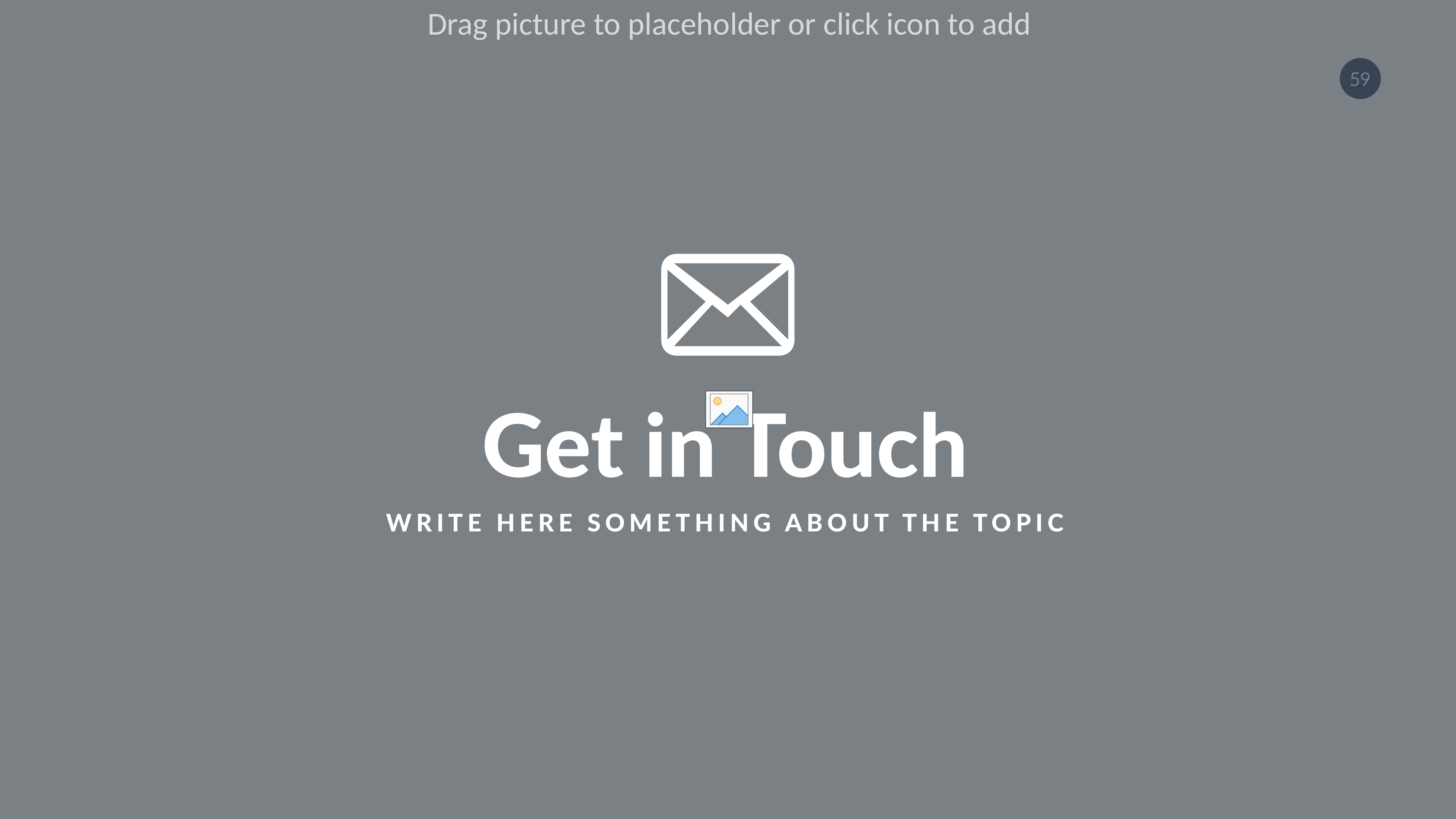

Get in Touch
WRITE HERE SOMETHING ABOUT THE TOPIC